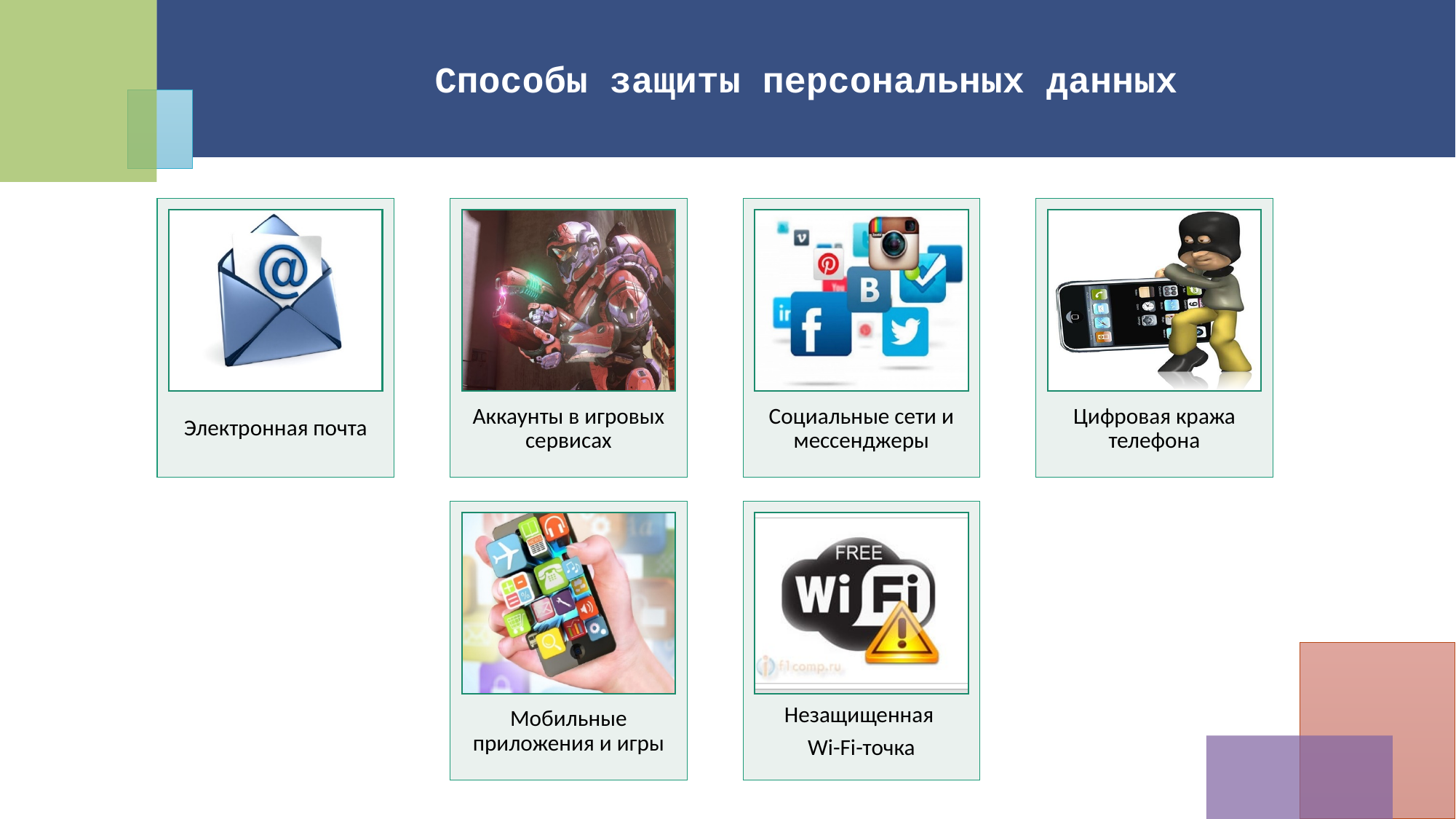

Способы защиты персональных данных

Электронная почта
Аккаунты в игровых сервисах
Социальные сети и мессенджеры
Цифровая кража телефона
Мобильные приложения и игры
Незащищенная
Wi-Fi-точка